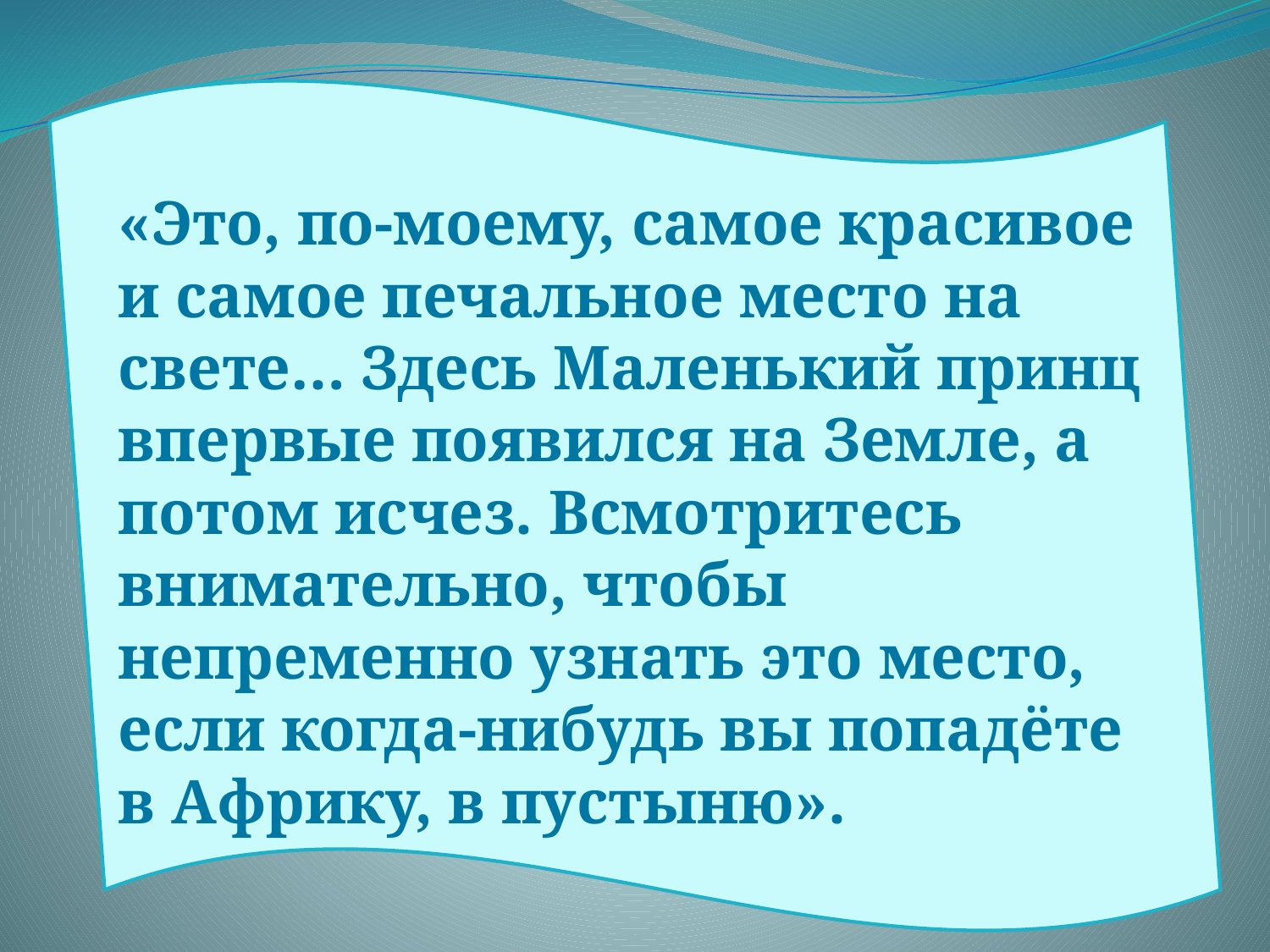

«Это, по-моему, самое красивое и самое печальное место на свете… Здесь Маленький принц впервые появился на Земле, а потом исчез. Всмотритесь внимательно, чтобы непременно узнать это место, если когда-нибудь вы попадёте в Африку, в пустыню».